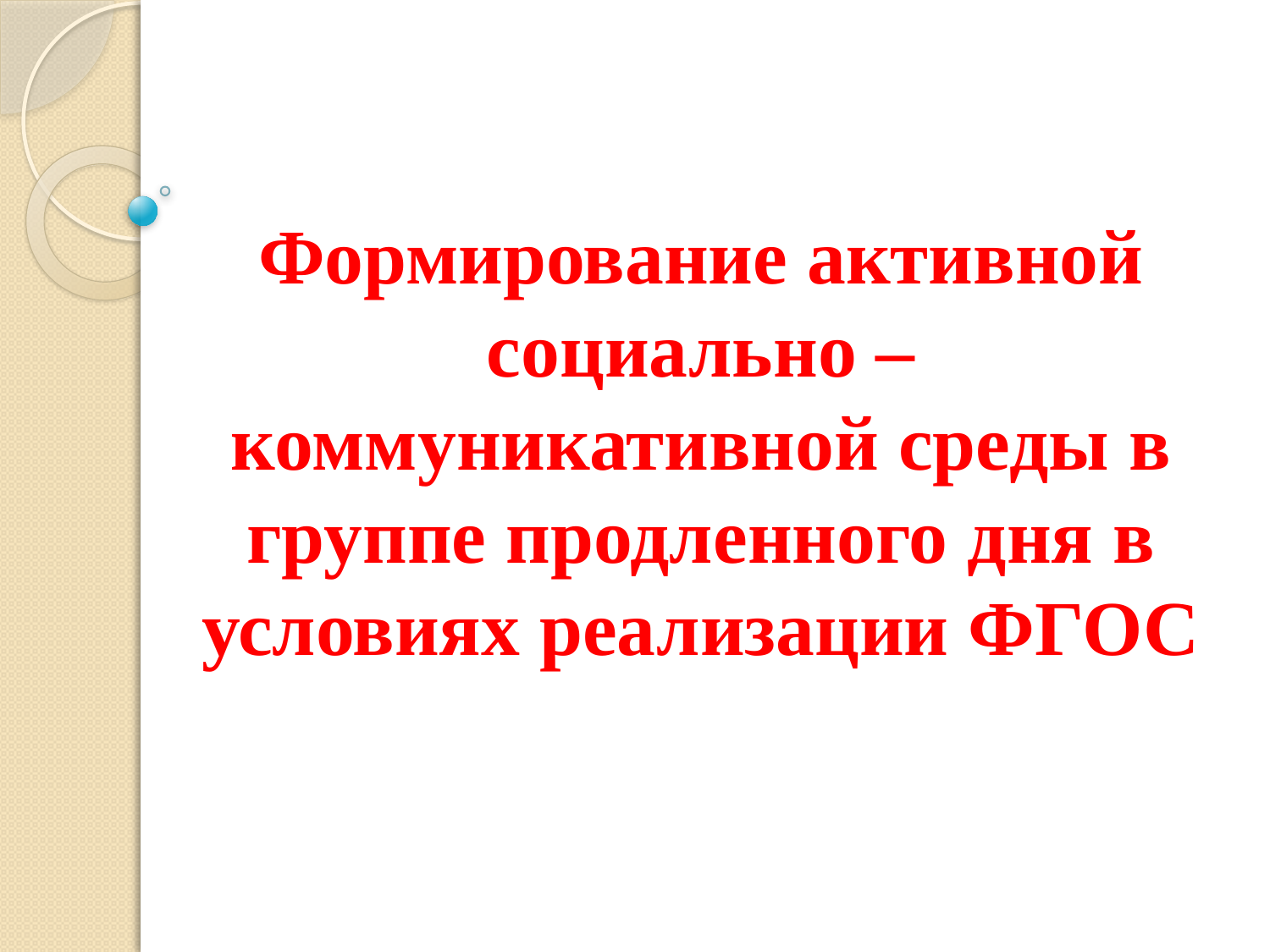

Формирование активной социально – коммуникативной среды в группе продленного дня в условиях реализации ФГОС